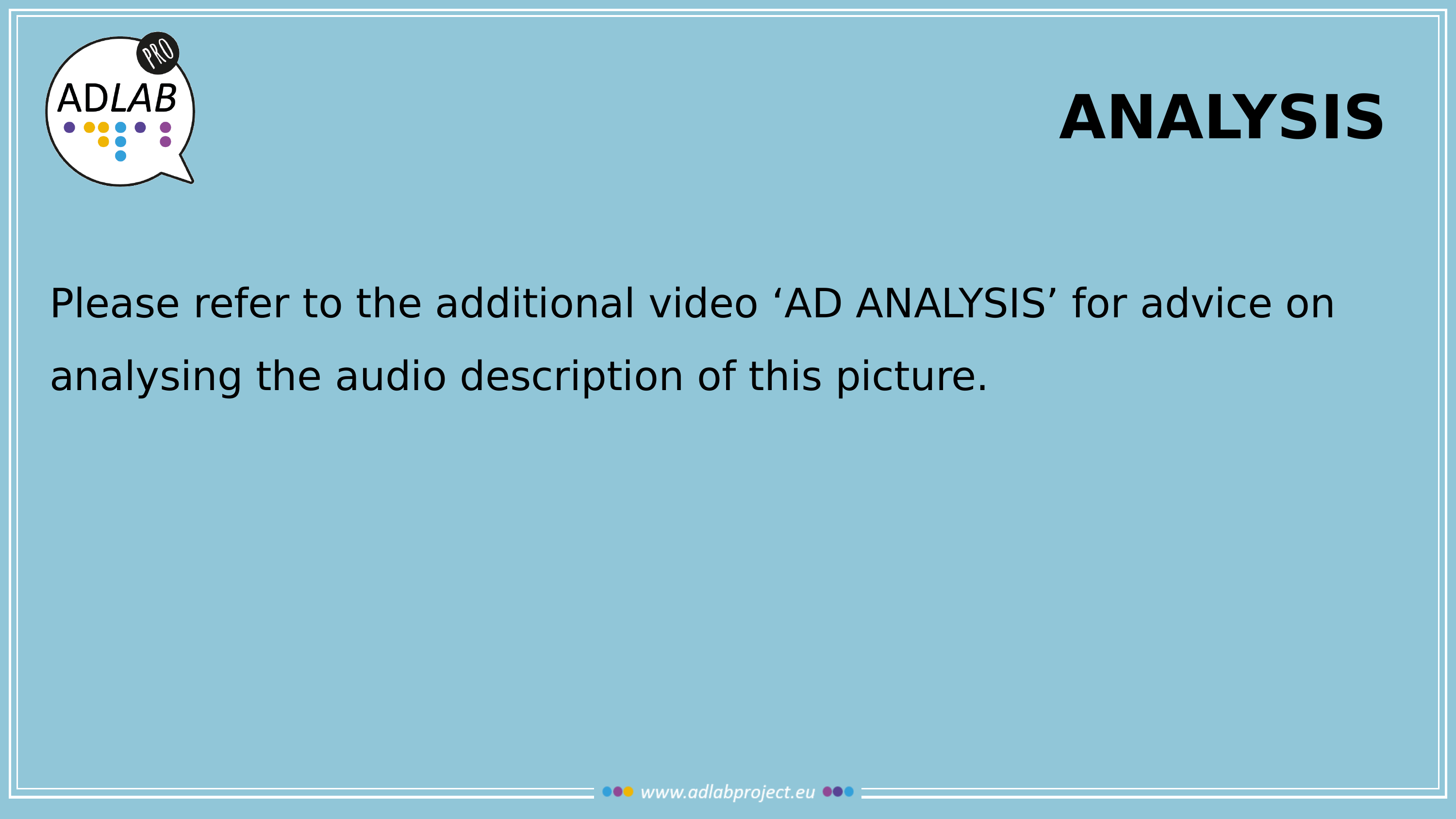

# ANALYSIS
Please refer to the additional video ‘AD ANALYSIS’ for advice on analysing the audio description of this picture.